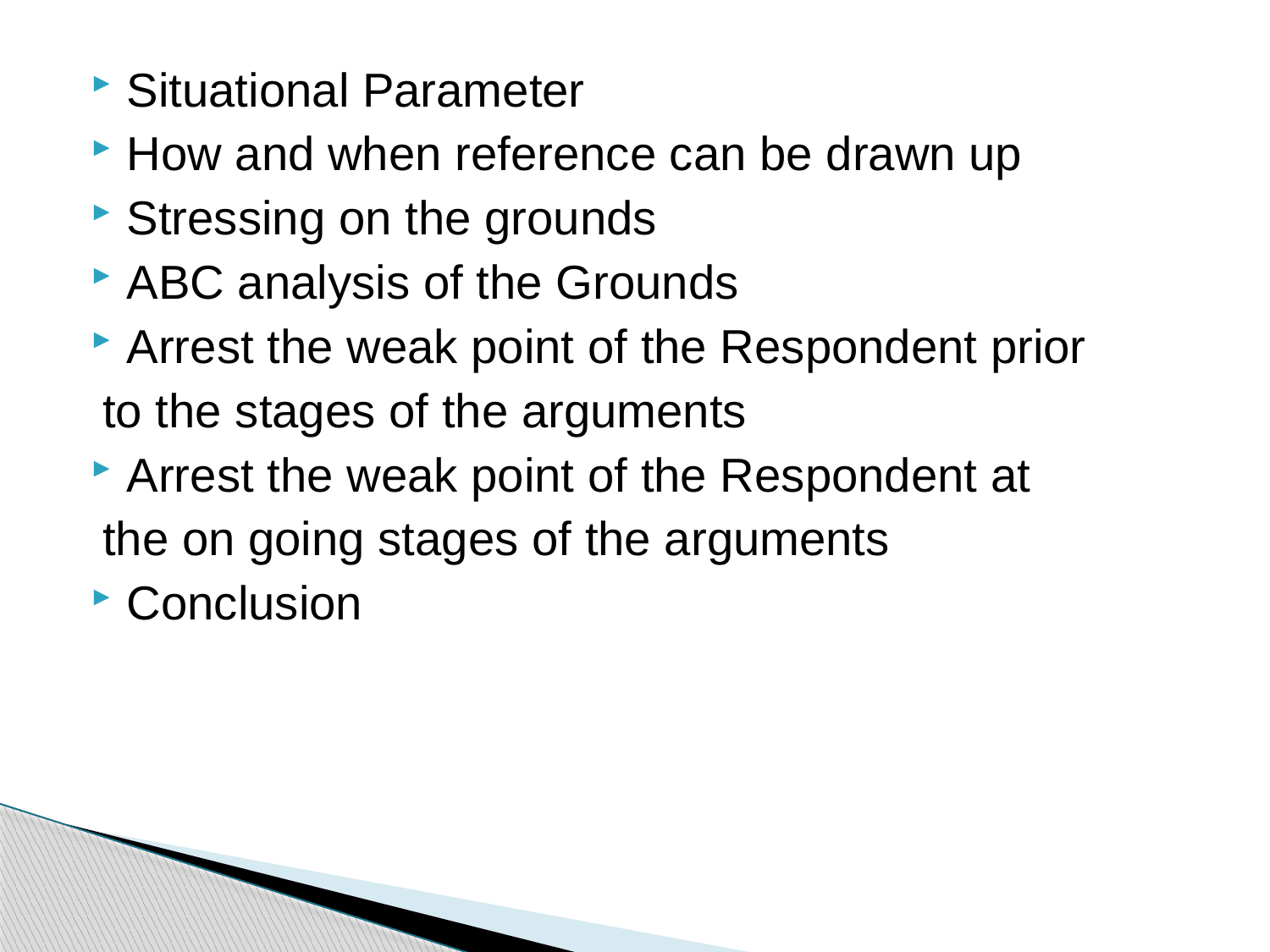

Situational Parameter
How and when reference can be drawn up
Stressing on the grounds
ABC analysis of the Grounds
Arrest the weak point of the Respondent prior
  to the stages of the arguments
Arrest the weak point of the Respondent at
  the on going stages of the arguments
Conclusion